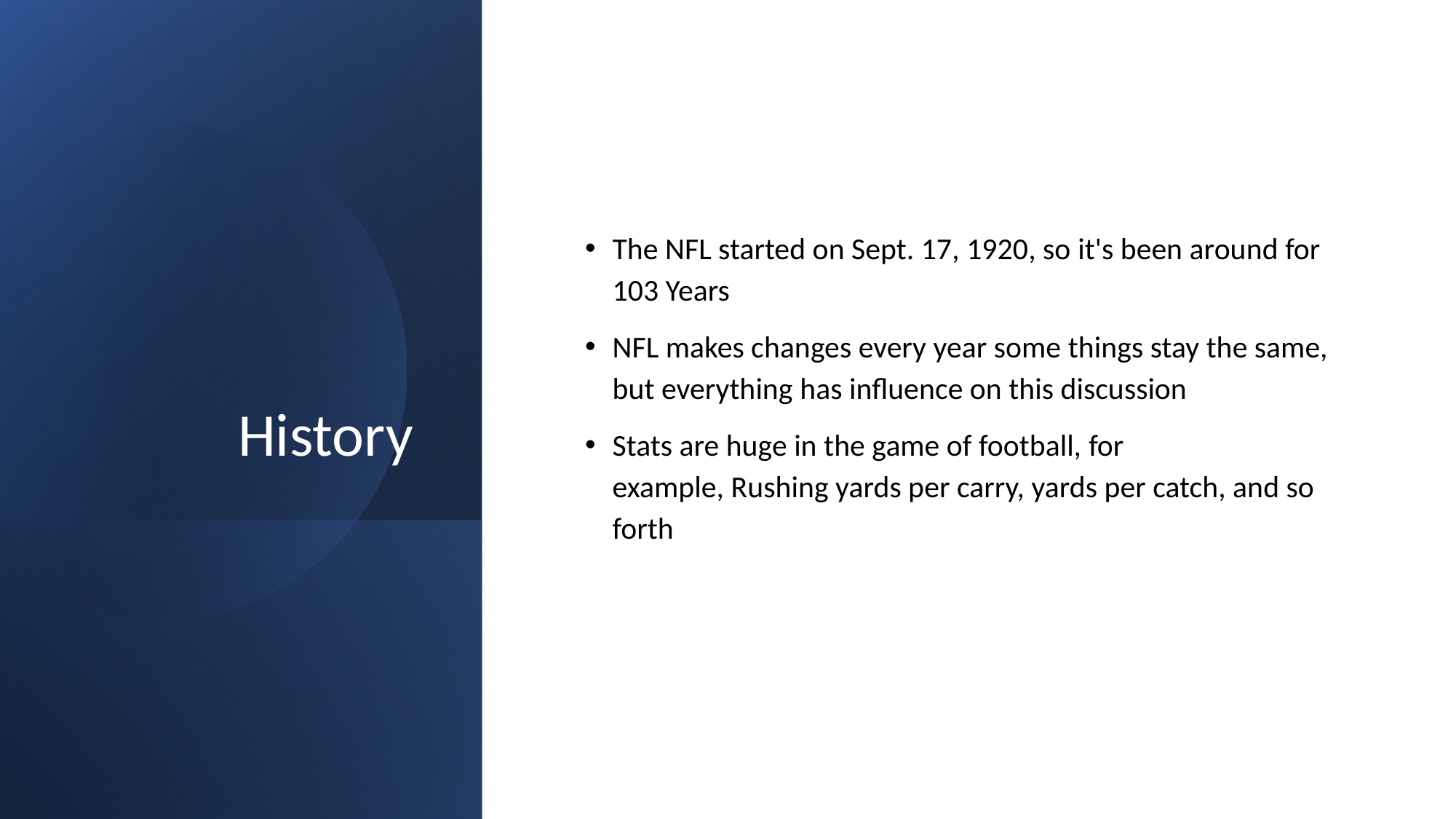

# History
The NFL started on Sept. 17, 1920, so it's been around for 103 Years
NFL makes changes every year some things stay the same, but everything has influence on this discussion
Stats are huge in the game of football, for example, Rushing yards per carry, yards per catch, and so forth